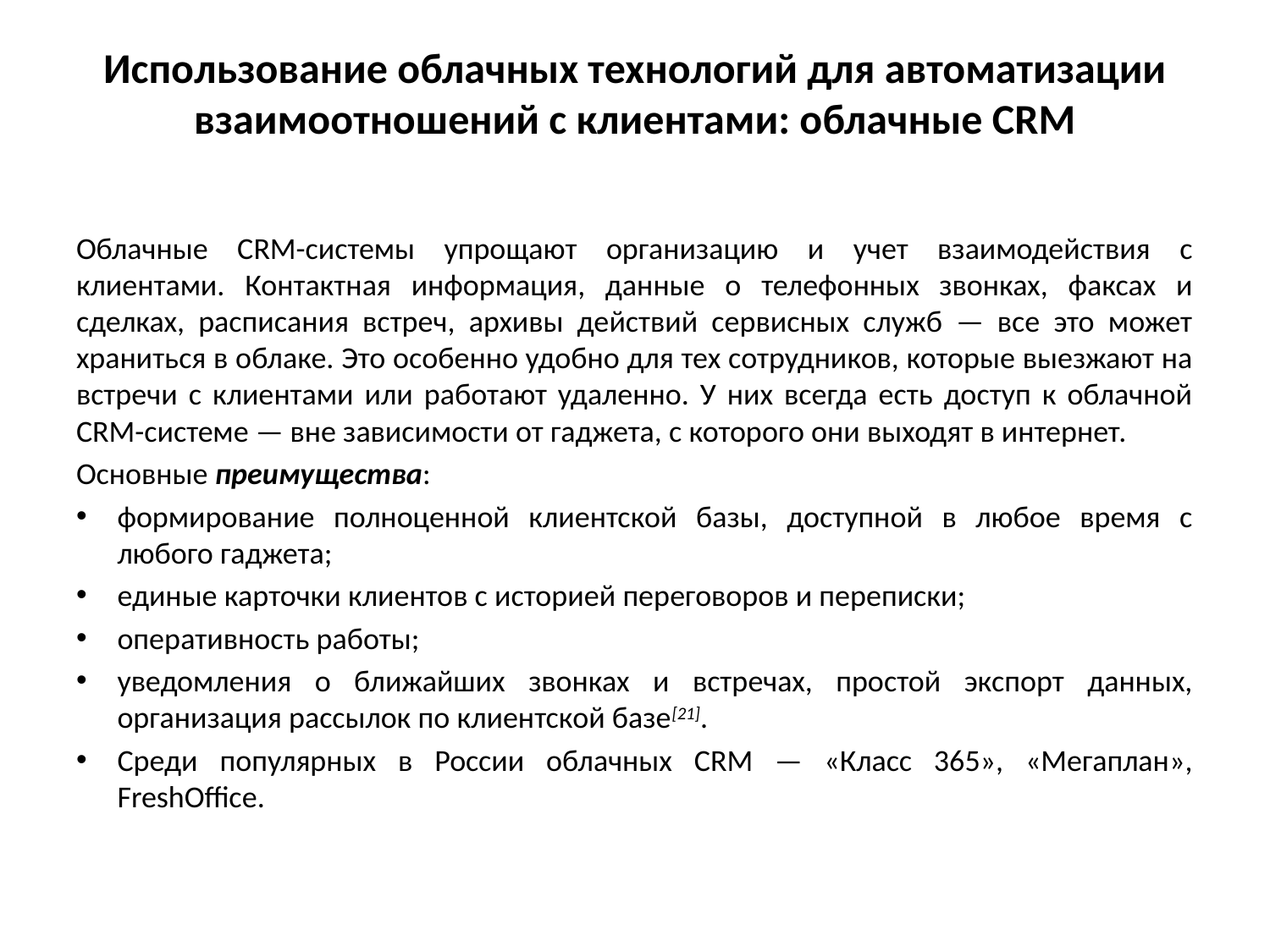

# Использование облачных технологий для автоматизации взаимоотношений с клиентами: облачные CRM
Облачные CRM-системы упрощают организацию и учет взаимодействия с клиентами. Контактная информация, данные о телефонных звонках, факсах и сделках, расписания встреч, архивы действий сервисных служб — все это может храниться в облаке. Это особенно удобно для тех сотрудников, которые выезжают на встречи с клиентами или работают удаленно. У них всегда есть доступ к облачной CRM-системе — вне зависимости от гаджета, с которого они выходят в интернет.
Основные преимущества:
формирование полноценной клиентской базы, доступной в любое время с любого гаджета;
единые карточки клиентов с историей переговоров и переписки;
оперативность работы;
уведомления о ближайших звонках и встречах, простой экспорт данных, организация рассылок по клиентской базе[21].
Среди популярных в России облачных CRM — «Класс 365», «Мегаплан», FreshOffice.